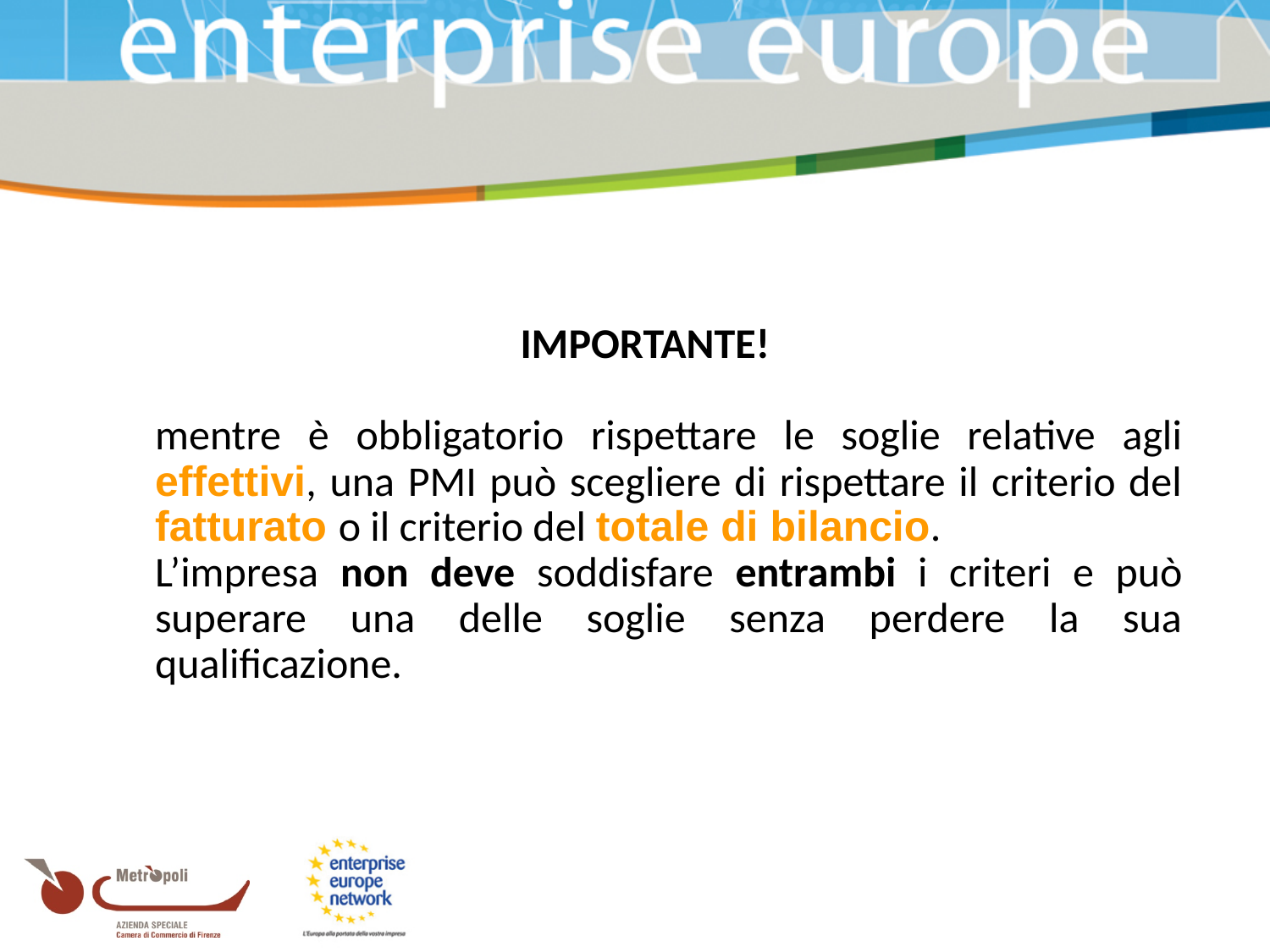

IMPORTANTE!

	mentre è obbligatorio rispettare le soglie relative agli effettivi, una PMI può scegliere di rispettare il criterio del fatturato o il criterio del totale di bilancio.
	L’impresa non deve soddisfare entrambi i criteri e può superare una delle soglie senza perdere la sua qualificazione.